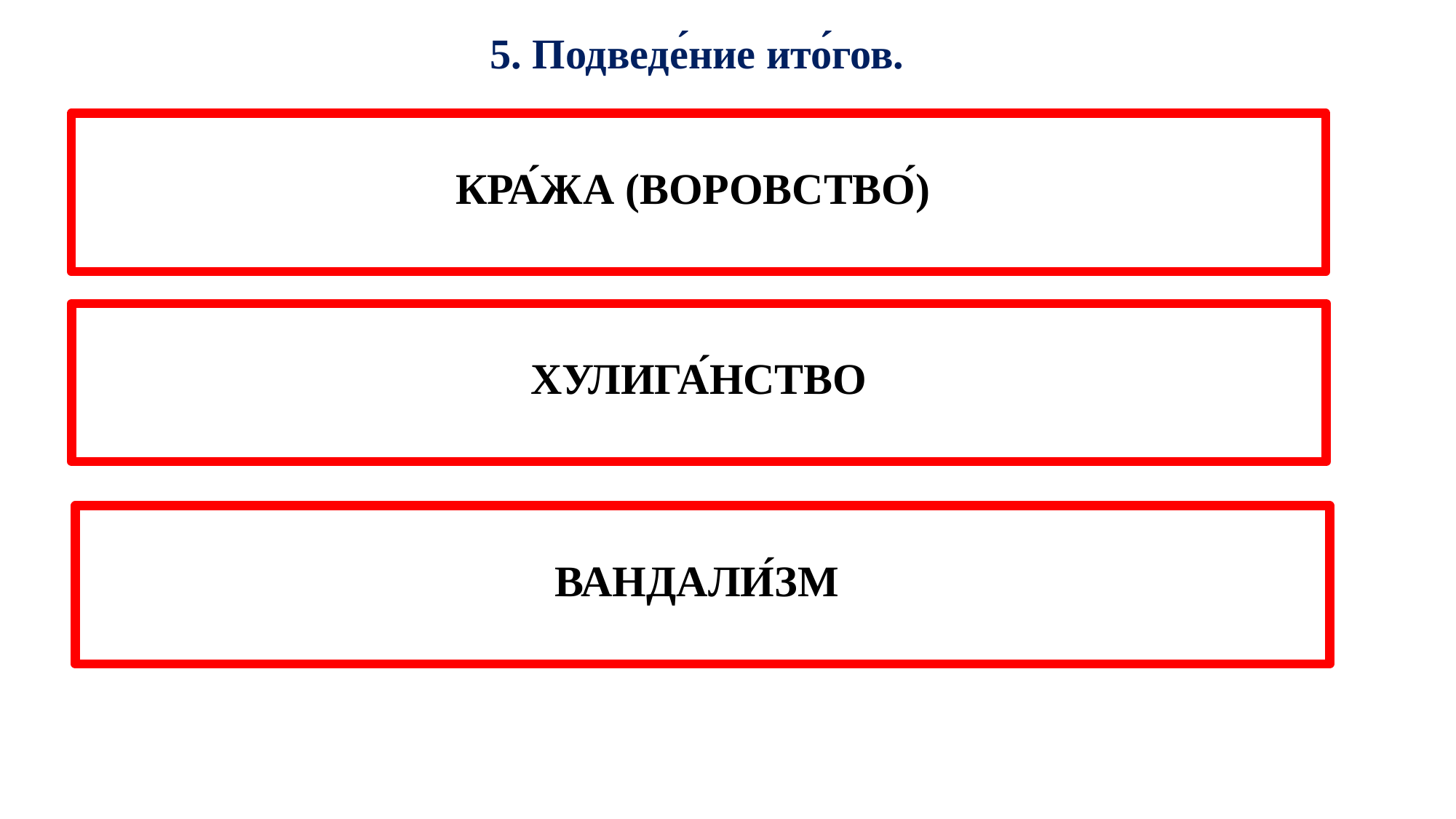

5. Подведе́ние ито́гов.
КРА́ЖА (ВОРОВСТВО́)
ХУЛИГА́НСТВО
ВАНДАЛИ́ЗМ